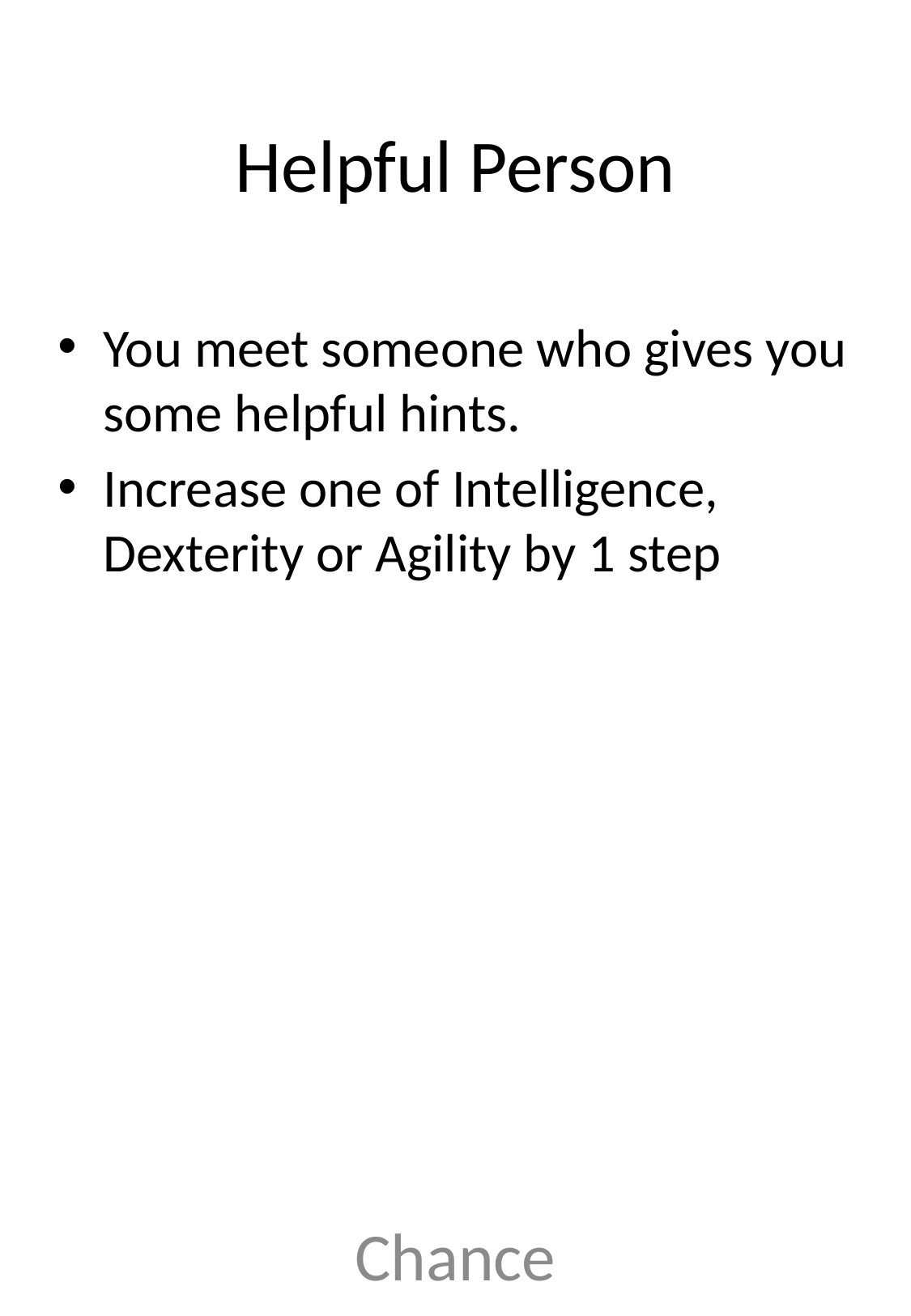

# Helpful Person
You meet someone who gives you some helpful hints.
Increase one of Intelligence, Dexterity or Agility by 1 step
Chance